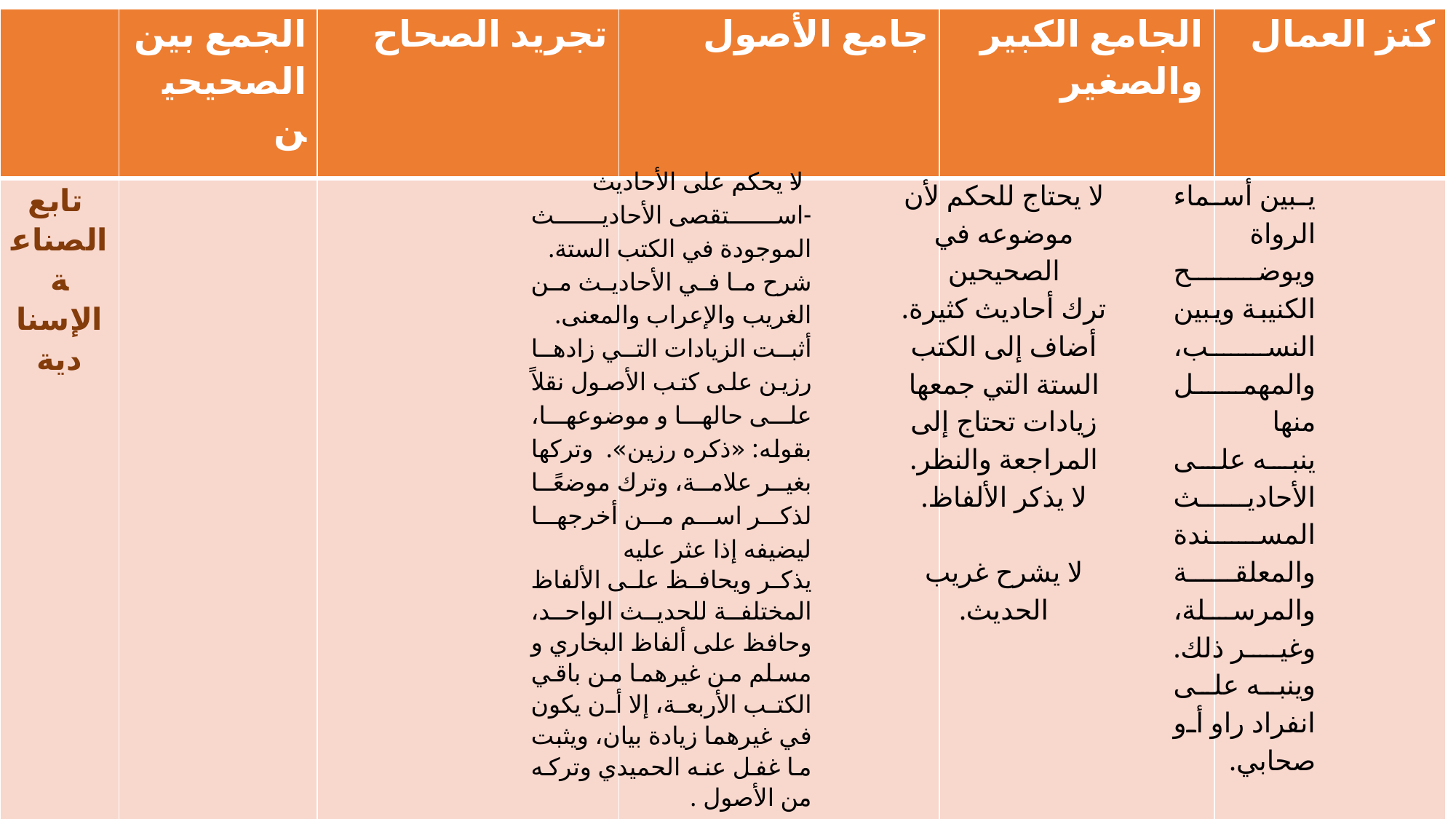

|  | الجمع بين الصحيحين | تجريد الصحاح | جامع الأصول | الجامع الكبير والصغير | كنز العمال |
| --- | --- | --- | --- | --- | --- |
| تابع الصناعة الإسنادية |  |  |  |  |  |
-لا يحكم على الأحاديث
-استقصى الأحاديث الموجودة في الكتب الستة.
شرح ما في الأحاديث من الغريب والإعراب والمعنى.
أثبت الزيادات التي زادها رزين على كتب الأصول نقلاً على حالها و موضوعها، بقوله: «ذكره رزين».  وتركها بغير علامة، وترك موضعًا لذكر اسم من أخرجها ليضيفه إذا عثر عليه
يذكر ويحافظ على الألفاظ المختلفة للحديث الواحد، وحافظ على ألفاظ البخاري و مسلم من غيرهما من باقي الكتب الأربعة، إلا أن يكون في غيرهما زيادة بيان، ويثبت ما غفل عنه الحميدي وتركه من الأصول .
جمع الأحاديث بألفاظها في مكان واحد .

لا يحتاج للحكم لأن موضوعه في الصحيحين
ترك أحاديث كثيرة.
أضاف إلى الكتب الستة التي جمعها زيادات تحتاج إلى المراجعة والنظر.
لا يذكر الألفاظ.

لا يشرح غريب الحديث.
يبين أسماء الرواة ويوضح الكنيبة ويبين النسب، والمهمل منها
ينبه على الأحاديث المسندة والمعلقة والمرسلة، وغير ذلك. وينبه على انفراد راو أو صحابي.